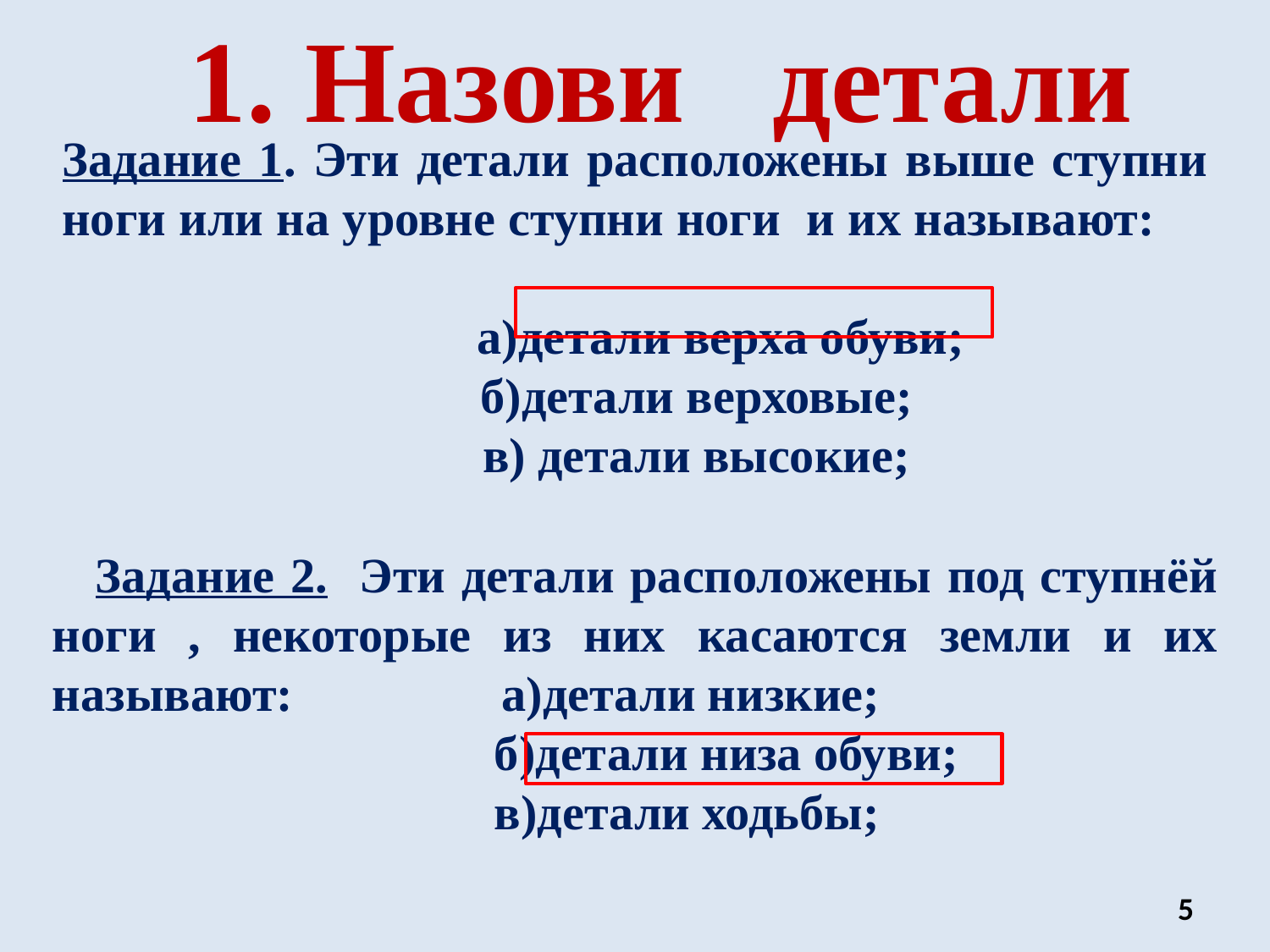

1. Назови   детали
Задание 1. Эти детали расположены выше ступни ноги или на уровне ступни ноги  и их называют:
               а)детали верха обуви;
           б)детали верховые;
          в) детали высокие;

    Задание 2.  Эти детали расположены под ступнёй ноги , некоторые из них касаются земли и их называют:                 а)детали низкие;
                                    б)детали низа обуви;
                                    в)детали ходьбы;

5